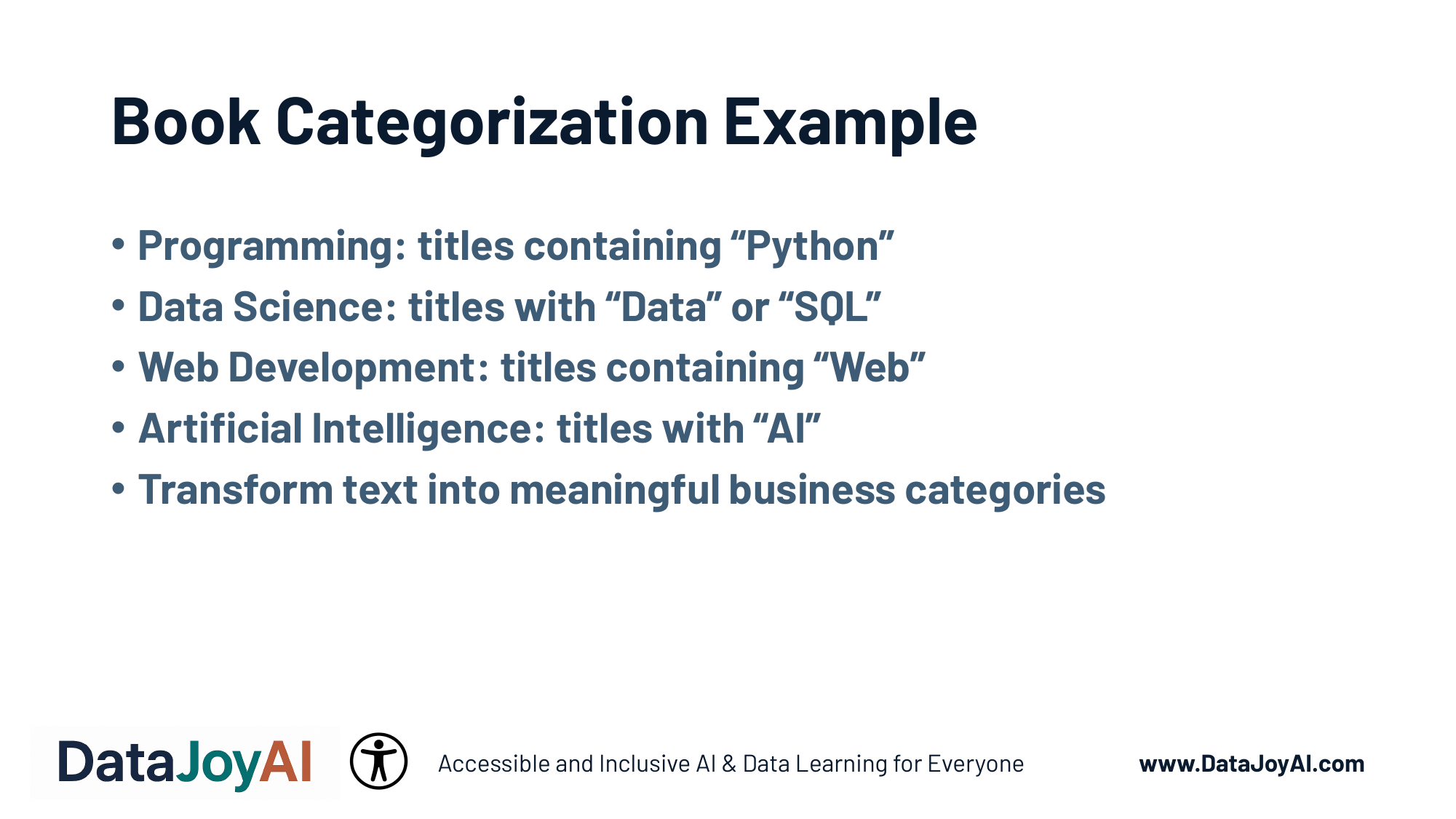

# Book Categorization Example
Programming: titles containing “Python”
Data Science: titles with “Data” or “SQL”
Web Development: titles containing “Web”
Artificial Intelligence: titles with “AI”
Transform text into meaningful business categories